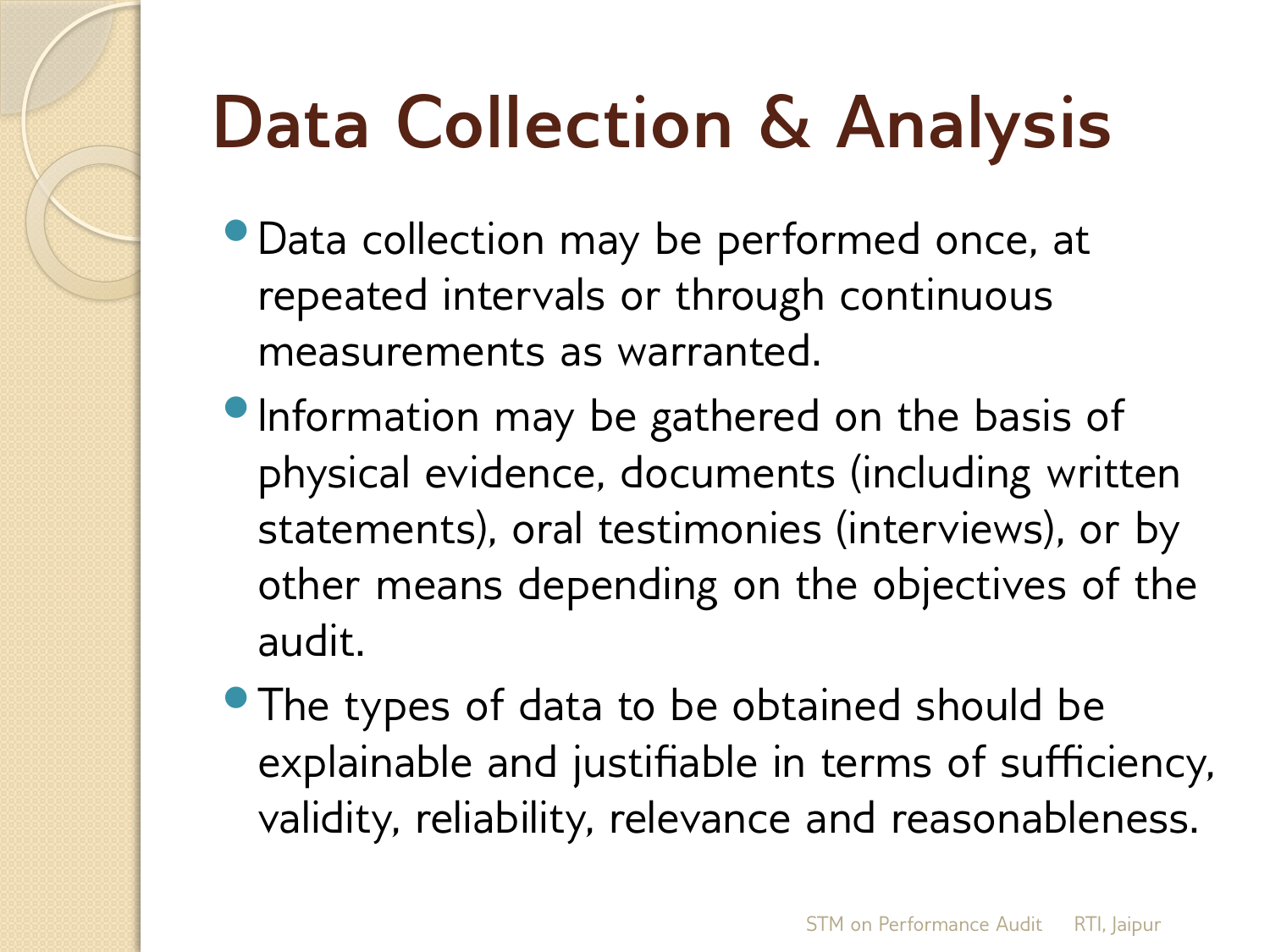

# Data Collection & Analysis
Data collection may be performed once, at repeated intervals or through continuous measurements as warranted.
Information may be gathered on the basis of physical evidence, documents (including written statements), oral testimonies (interviews), or by other means depending on the objectives of the audit.
The types of data to be obtained should be explainable and justifiable in terms of sufficiency, validity, reliability, relevance and reasonableness.
STM on Performance Audit     RTI, Jaipur